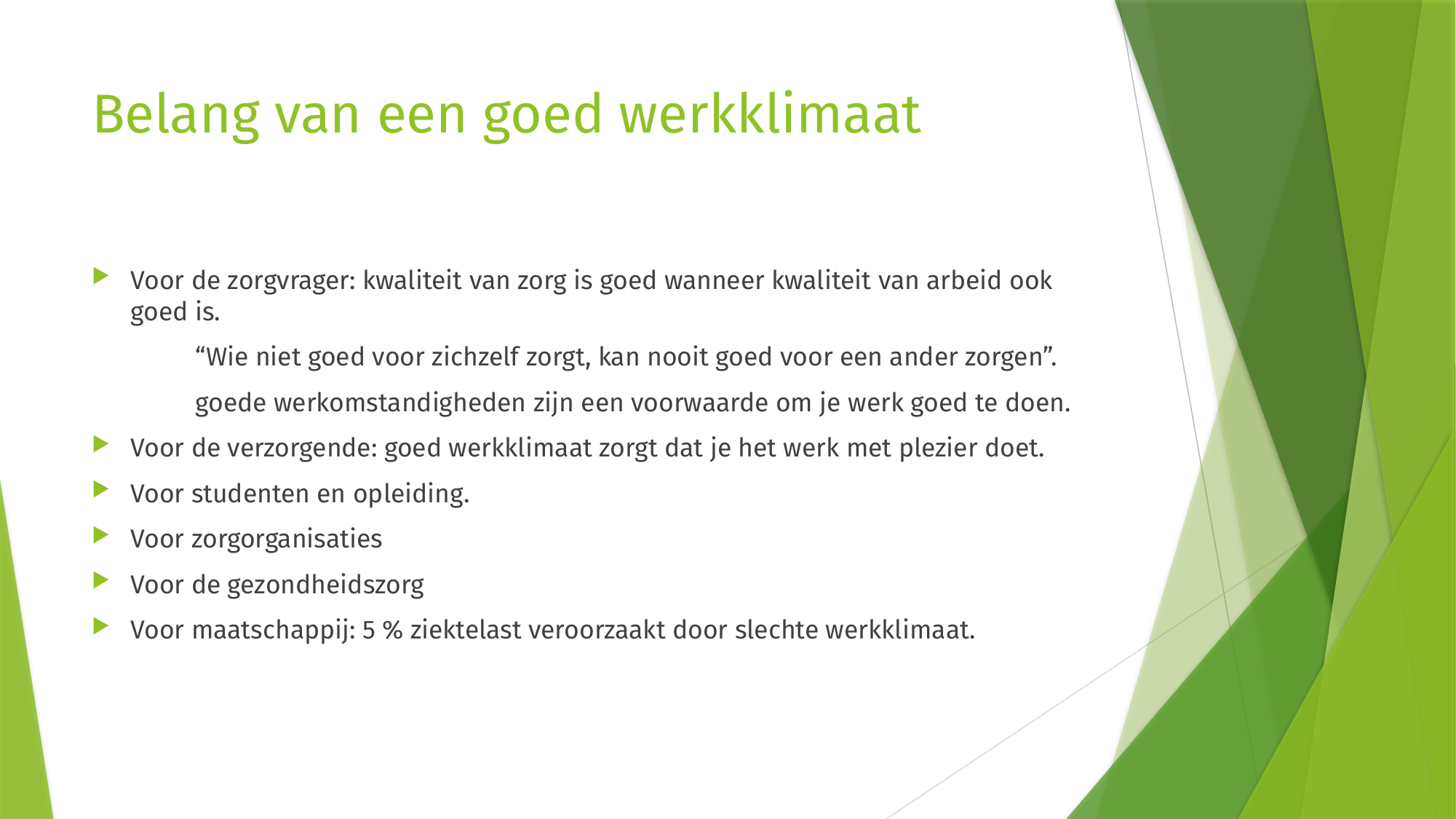

# Belang van een goed werkklimaat
Voor de zorgvrager: kwaliteit van zorg is goed wanneer kwaliteit van arbeid ook goed is.
	“Wie niet goed voor zichzelf zorgt, kan nooit goed voor een ander zorgen”.
	goede werkomstandigheden zijn een voorwaarde om je werk goed te doen.
Voor de verzorgende: goed werkklimaat zorgt dat je het werk met plezier doet.
Voor studenten en opleiding.
Voor zorgorganisaties
Voor de gezondheidszorg
Voor maatschappij: 5 % ziektelast veroorzaakt door slechte werkklimaat.